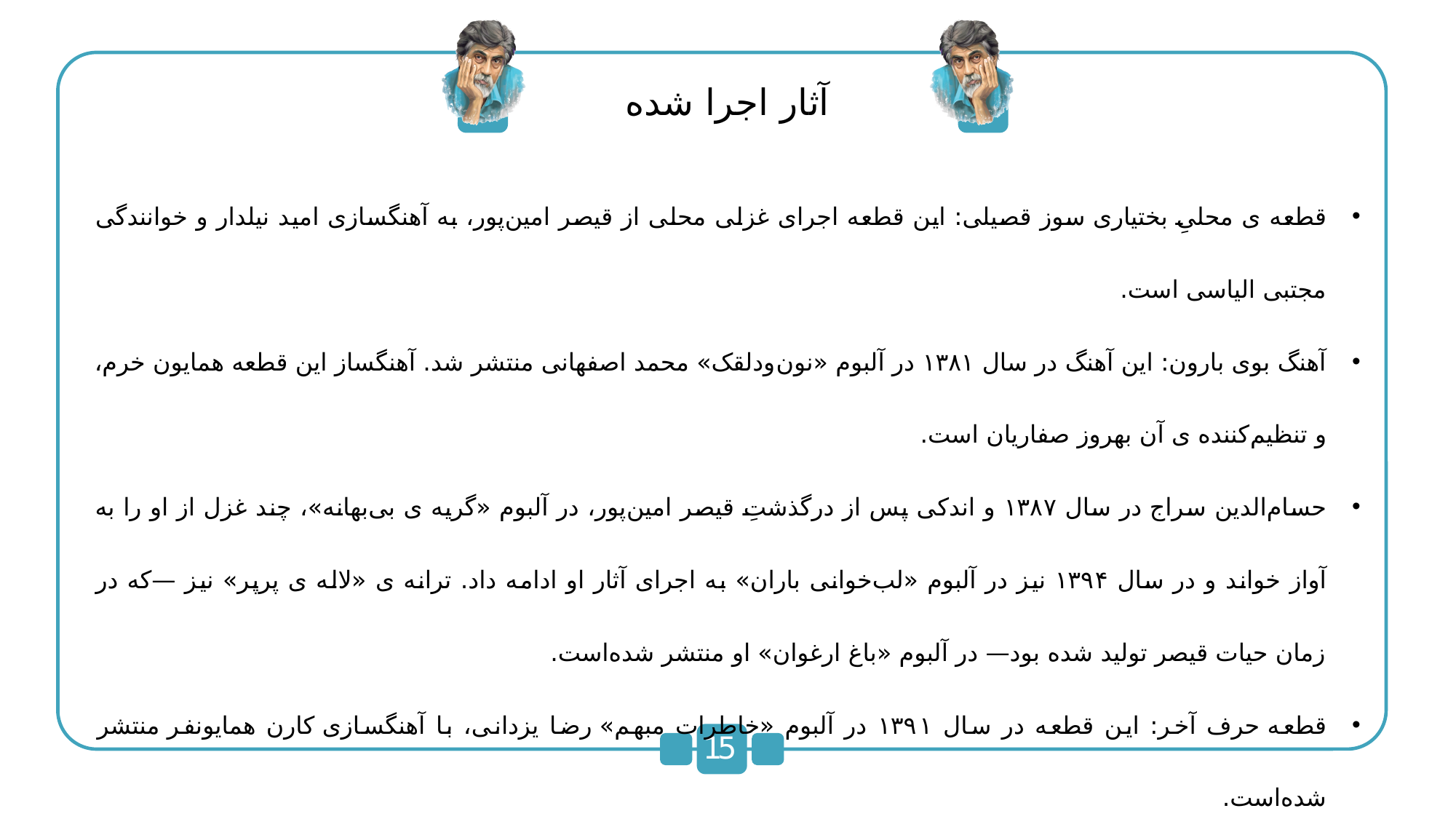

آثار اجرا شده
قطعه ی محلیِ بختیاری سوز قصیلی: این قطعه اجرای غزلی محلی از قیصر امین‌پور، به آهنگسازی امید نیلدار و خوانندگی مجتبی الیاسی است.
آهنگ بوی بارون: این آهنگ در سال ۱۳۸۱ در آلبوم «نون‌ودلقک» محمد اصفهانی منتشر شد. آهنگساز این قطعه همایون خرم، و تنظیم‌کننده ی آن بهروز صفاریان است.
حسام‌الدین سراج در سال ۱۳۸۷ و اندکی پس از درگذشتِ قیصر امین‌پور، در آلبوم «گریه ی بی‌بهانه»، چند غزل از او را به آواز خواند و در سال ۱۳۹۴ نیز در آلبوم «لب‌خوانی باران» به اجرای آثار او ادامه داد. ترانه ی «لاله ی پرپر» نیز —که در زمان حیات قیصر تولید شده بود— در آلبوم «باغ ارغوان» او منتشر شده‌است.
قطعه حرف آخر: این قطعه در سال ۱۳۹۱ در آلبوم «خاطرات مبهم» رضا یزدانی، با آهنگسازی کارن همایونفر منتشر شده‌است.
15